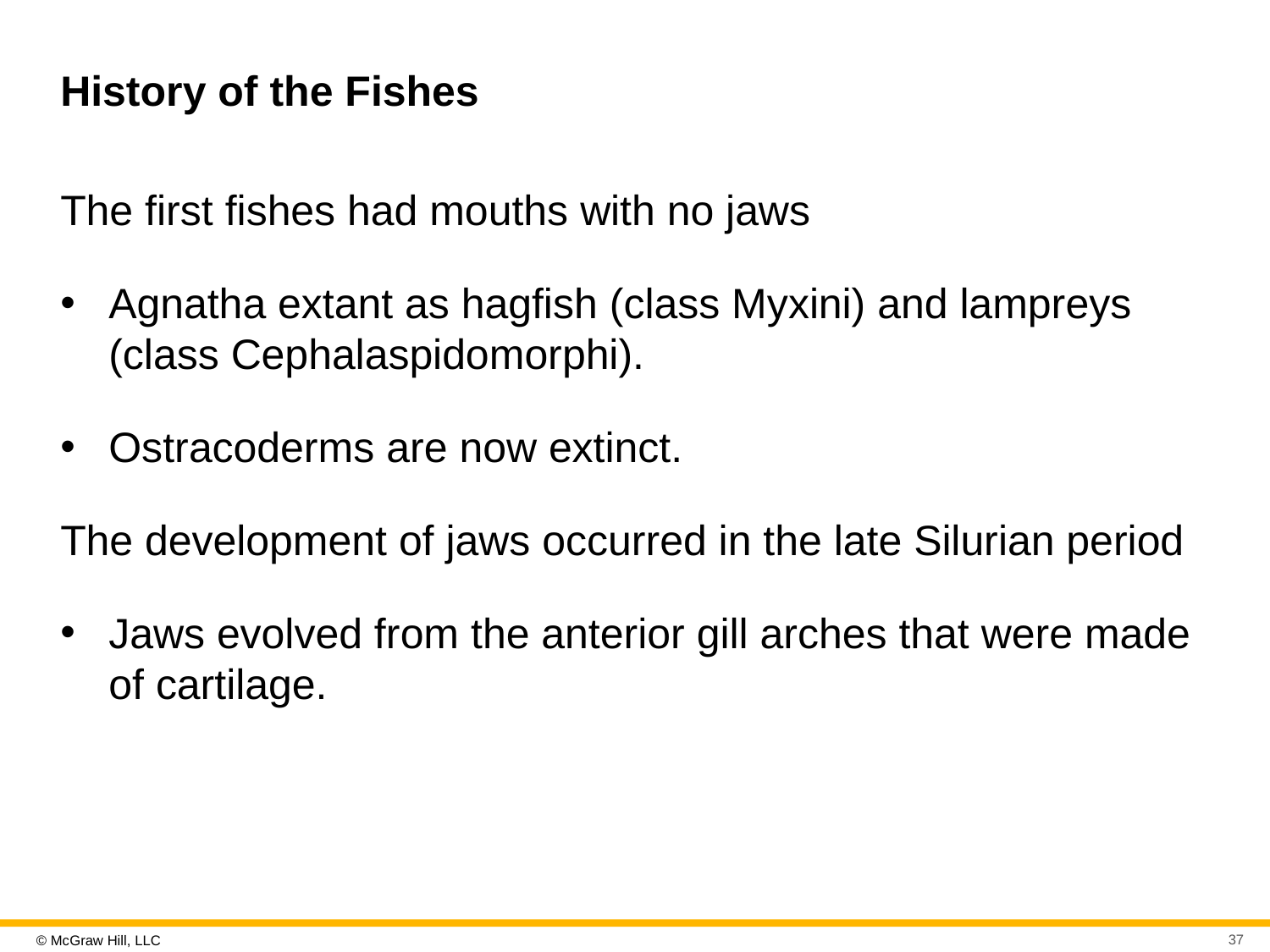

# History of the Fishes
The first fishes had mouths with no jaws
Agnatha extant as hagfish (class Myxini) and lampreys (class Cephalaspidomorphi).
Ostracoderms are now extinct.
The development of jaws occurred in the late Silurian period
Jaws evolved from the anterior gill arches that were made of cartilage.
37